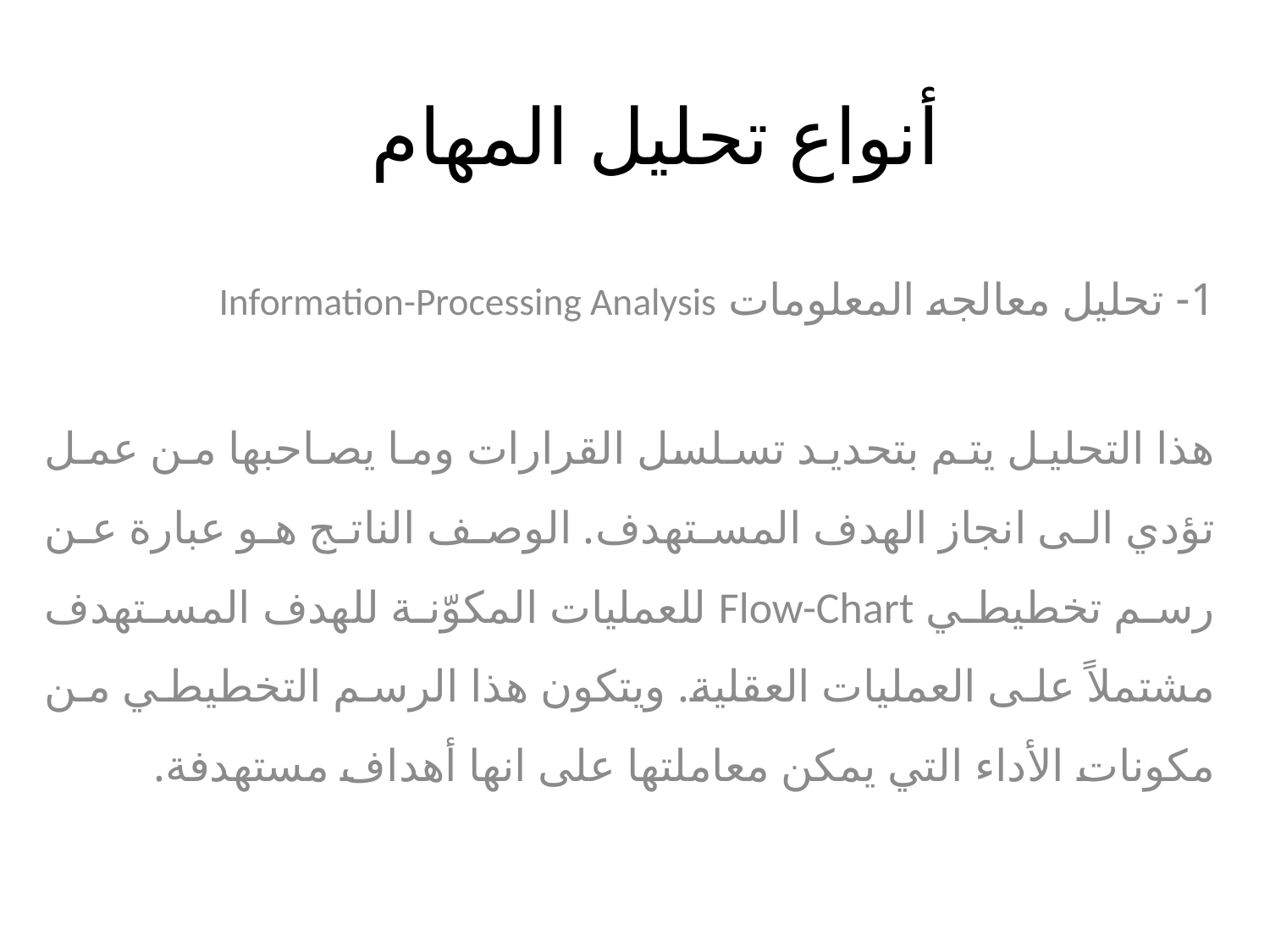

# أنواع تحليل المهام
1- تحليل معالجه المعلومات Information-Processing Analysis

هذا التحليل يتم بتحديد تسلسل القرارات وما يصاحبها من عمل تؤدي الى انجاز الهدف المستهدف. الوصف الناتج هو عبارة عن رسم تخطيطي Flow-Chart للعمليات المكوّنة للهدف المستهدف مشتملاً على العمليات العقلية. ويتكون هذا الرسم التخطيطي من مكونات الأداء التي يمكن معاملتها على انها أهداف مستهدفة.